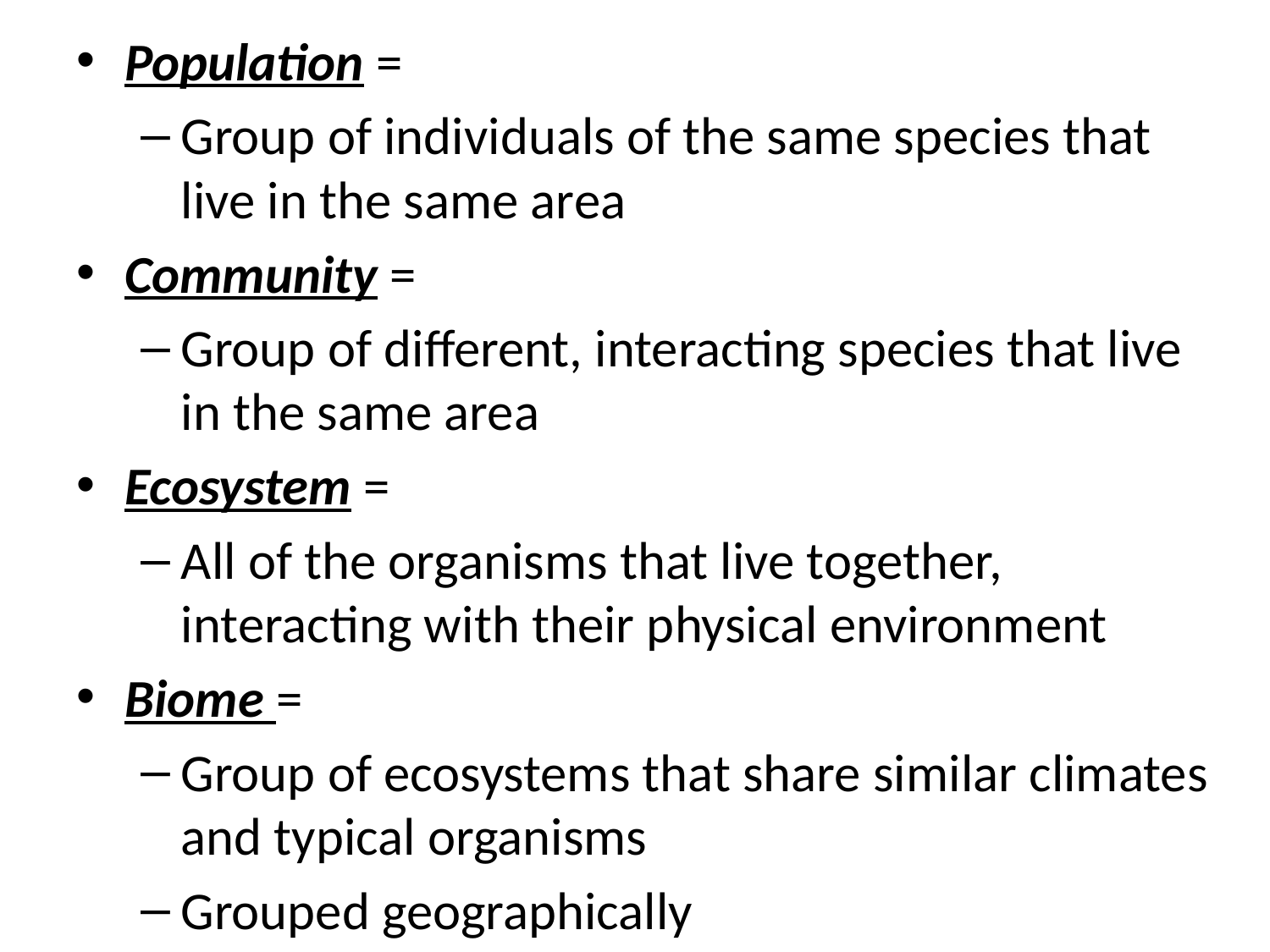

Population =
Group of individuals of the same species that live in the same area
Community =
Group of different, interacting species that live in the same area
Ecosystem =
All of the organisms that live together, interacting with their physical environment
Biome =
Group of ecosystems that share similar climates and typical organisms
Grouped geographically